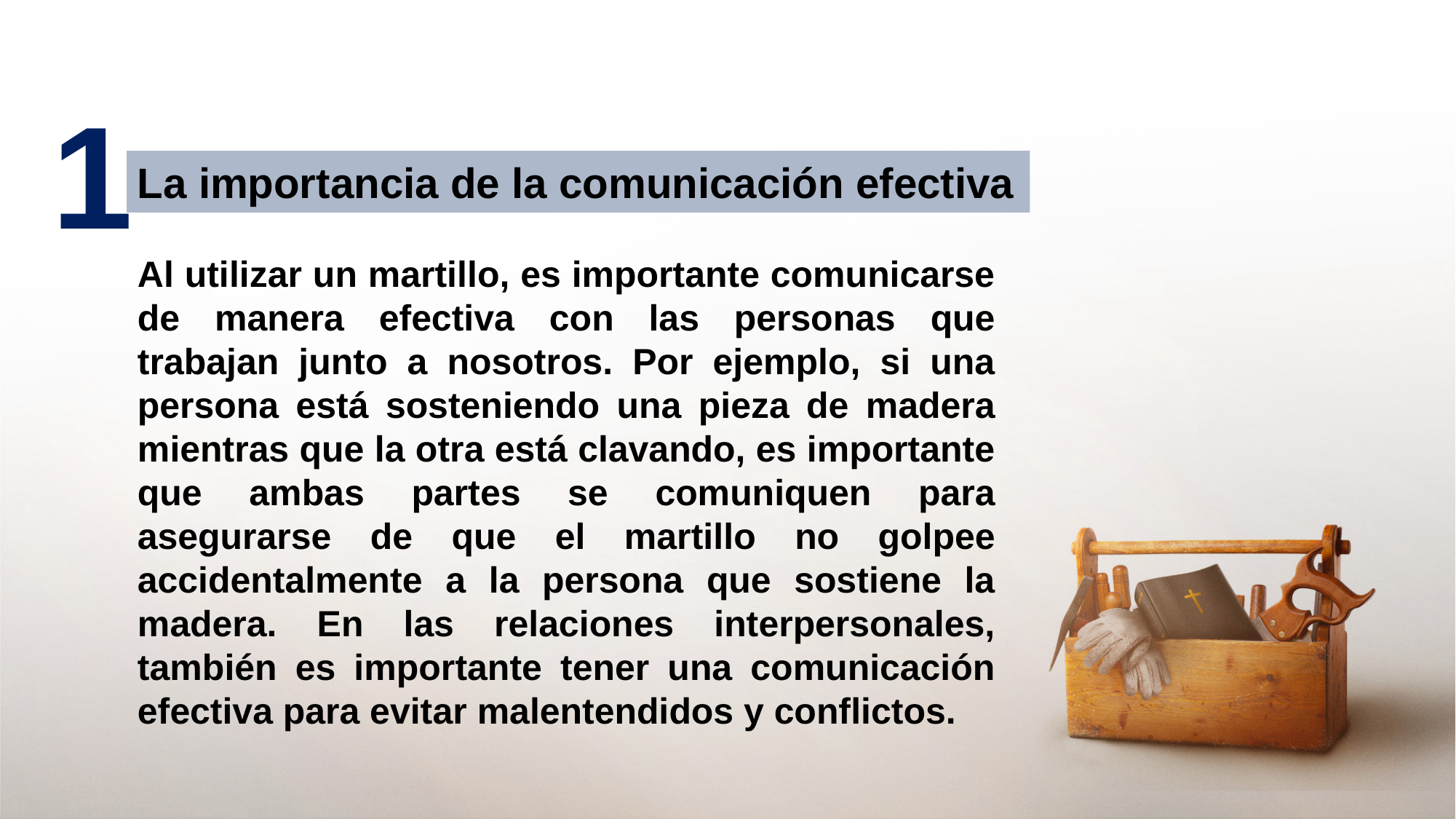

1
La importancia de la comunicación efectiva
Al utilizar un martillo, es importante comunicarse de manera efectiva con las personas que trabajan junto a nosotros. Por ejemplo, si una persona está sosteniendo una pieza de madera mientras que la otra está clavando, es importante que ambas partes se comuniquen para asegurarse de que el martillo no golpee accidentalmente a la persona que sostiene la madera. En las relaciones interpersonales, también es importante tener una comunicación efectiva para evitar malentendidos y conflictos.